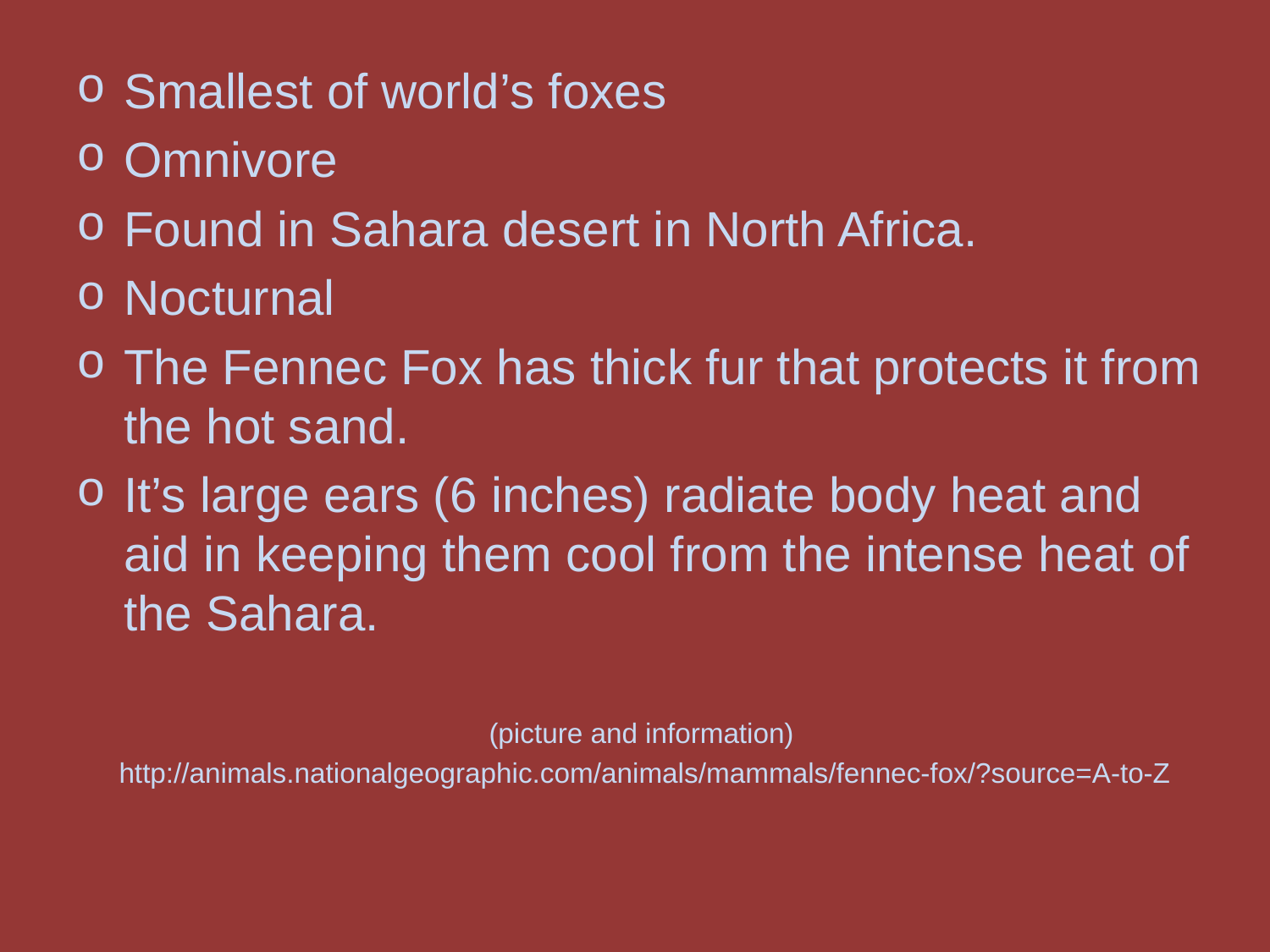

Smallest of world’s foxes
Omnivore
Found in Sahara desert in North Africa.
Nocturnal
The Fennec Fox has thick fur that protects it from the hot sand.
It’s large ears (6 inches) radiate body heat and aid in keeping them cool from the intense heat of the Sahara.

(picture and information)
http://animals.nationalgeographic.com/animals/mammals/fennec-fox/?source=A-to-Z